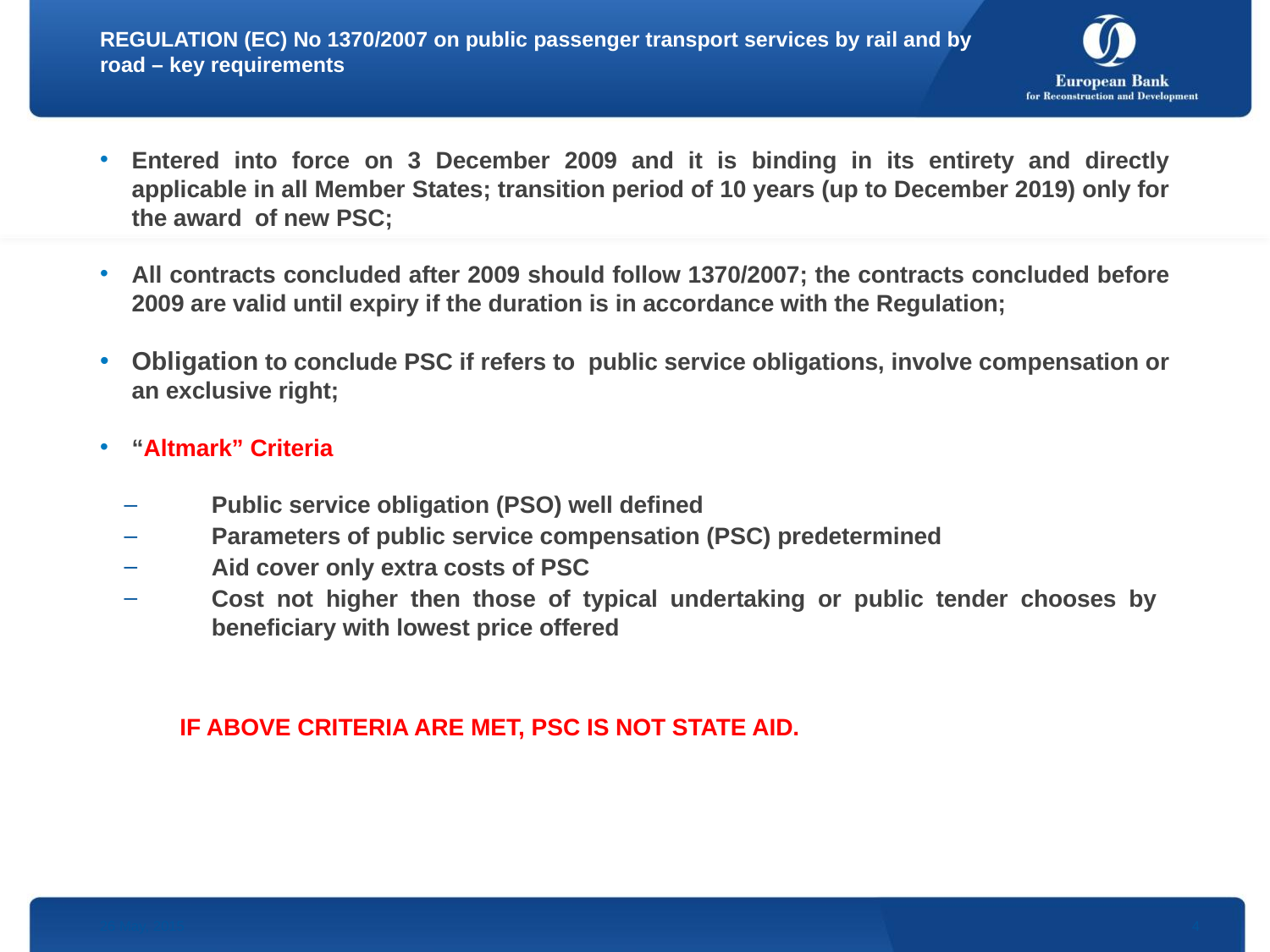

# REGULATION (EC) No 1370/2007 on public passenger transport services by rail and by road – key requirements

Entered into force on 3 December 2009 and it is binding in its entirety and directly applicable in all Member States; transition period of 10 years (up to December 2019) only for the award  of new PSC;

All contracts concluded after 2009 should follow 1370/2007; the contracts concluded before 2009 are valid until expiry if the duration is in accordance with the Regulation;

Obligation to conclude PSC if refers to  public service obligations, involve compensation or an exclusive right;

“Altmark” Criteria

Public service obligation (PSO) well defined
Parameters of public service compensation (PSC) predetermined
Aid cover only extra costs of PSC
Cost not higher then those of typical undertaking or public tender chooses by  beneficiary with lowest price offered

IF ABOVE CRITERIA ARE MET, PSC IS NOT STATE AID.

26 May, 2015
4